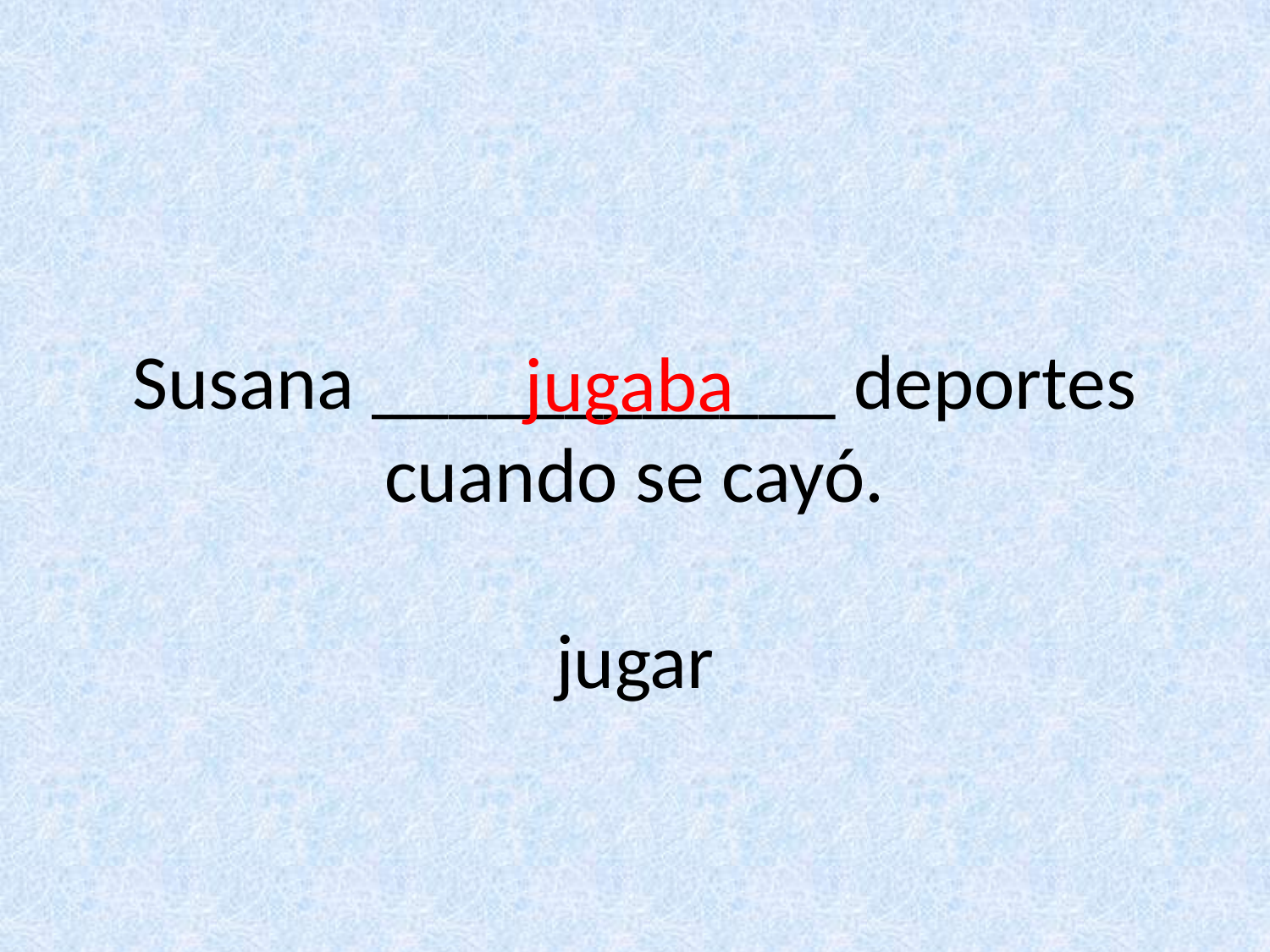

# Susana ____________ deportes cuando se cayó. jugar
jugaba